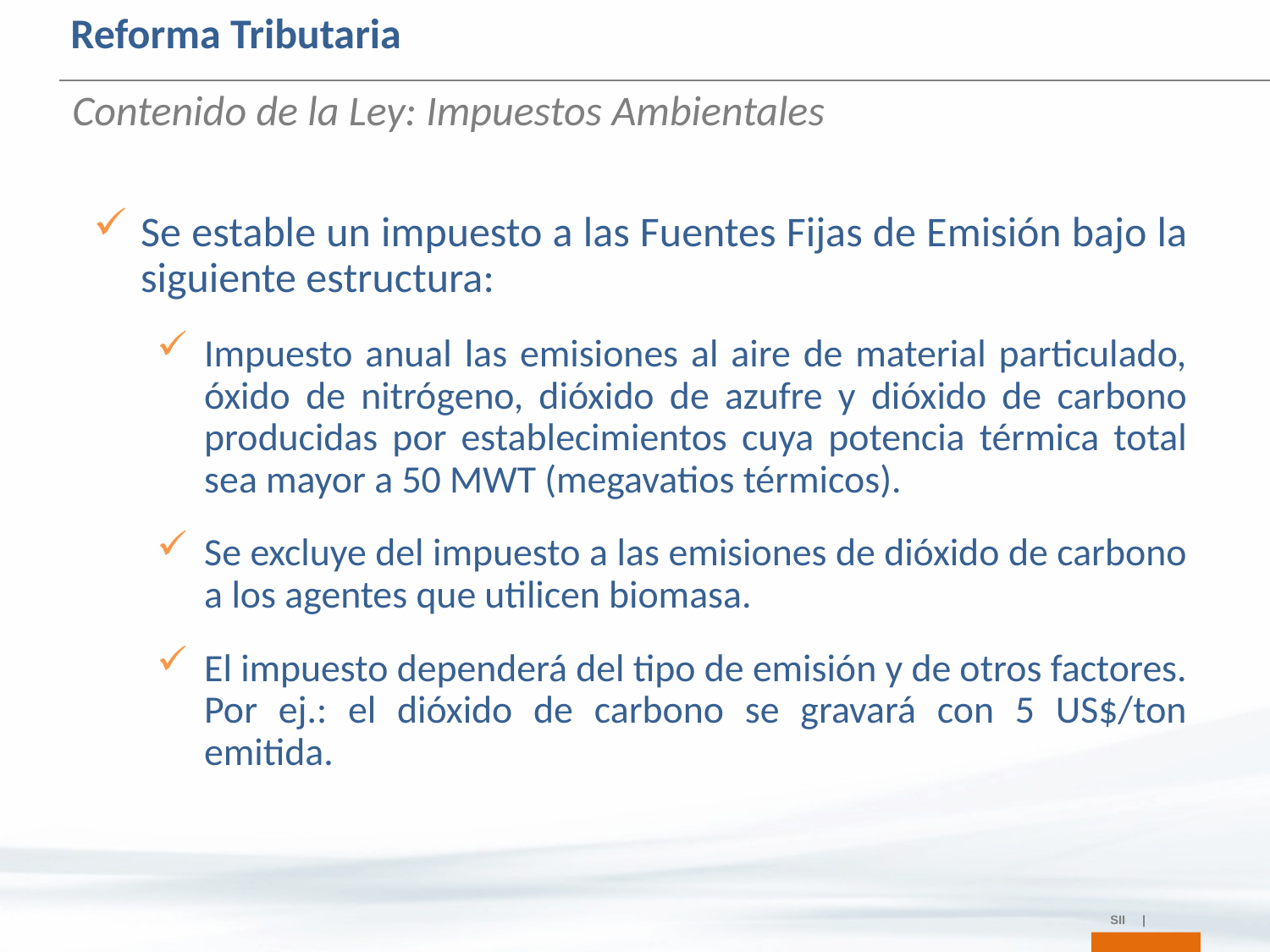

Reforma Tributaria
Contenido de la Ley: Impuestos Ambientales

Se estable un impuesto a las Fuentes Fijas de Emisión bajo la siguiente estructura:
Impuesto anual las emisiones al aire de material particulado, óxido de nitrógeno, dióxido de azufre y dióxido de carbono producidas por establecimientos cuya potencia térmica total sea mayor a 50 MWT (megavatios térmicos).
Se excluye del impuesto a las emisiones de dióxido de carbono a los agentes que utilicen biomasa.
El impuesto dependerá del tipo de emisión y de otros factores. Por ej.: el dióxido de carbono se gravará con 5 US$/ton emitida.
SII     |